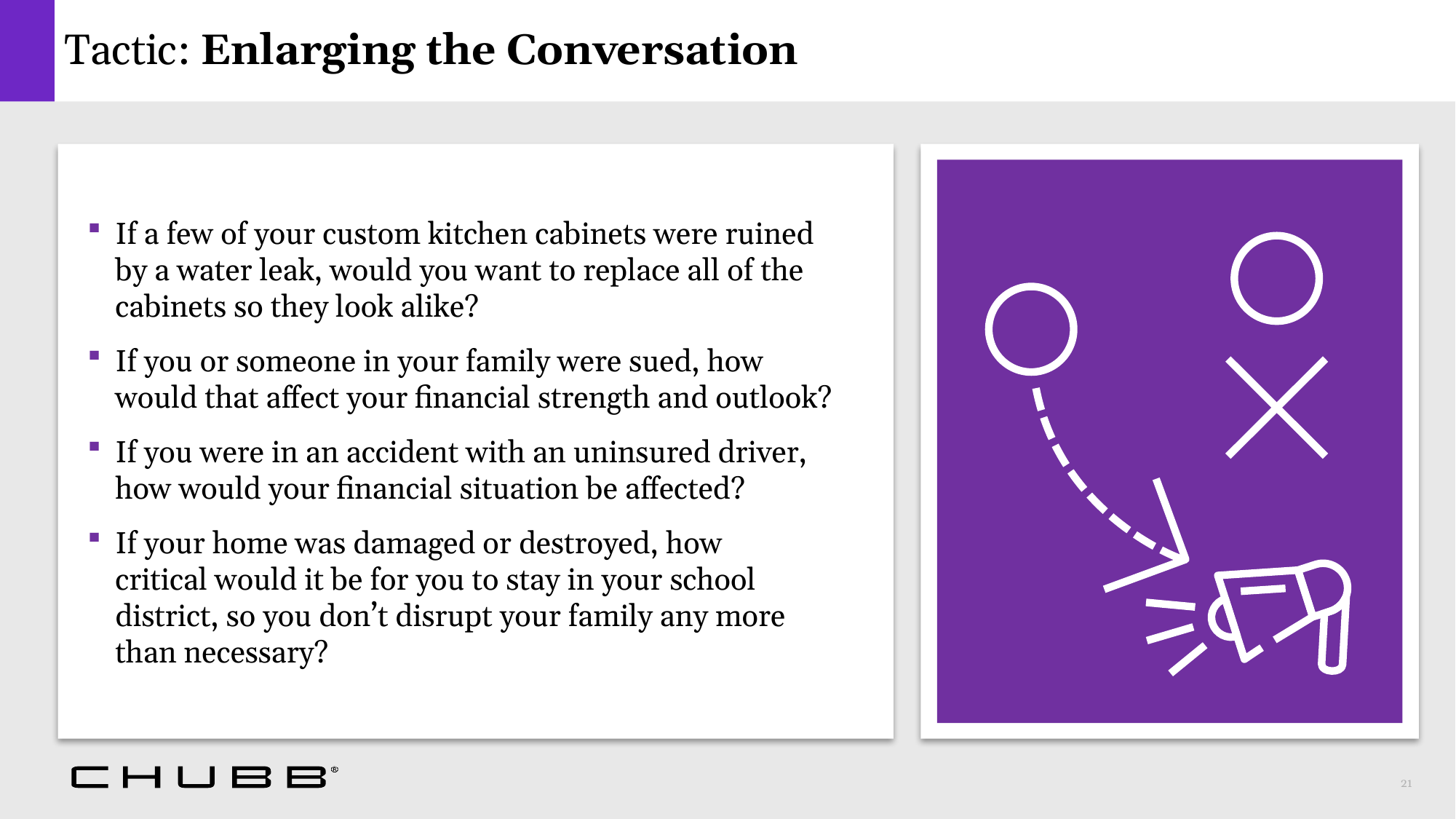

# Tactic: Enlarging the Conversation

If a few of your custom kitchen cabinets were ruined
by a water leak, would you want to replace all of the cabinets so they look alike?
If you or someone in your family were sued, how
would that affect your financial strength and outlook?
If you were in an accident with an uninsured driver, how would your financial situation be affected?
If your home was damaged or destroyed, how
critical would it be for you to stay in your school district, so you don’t disrupt your family any more
than necessary?

21